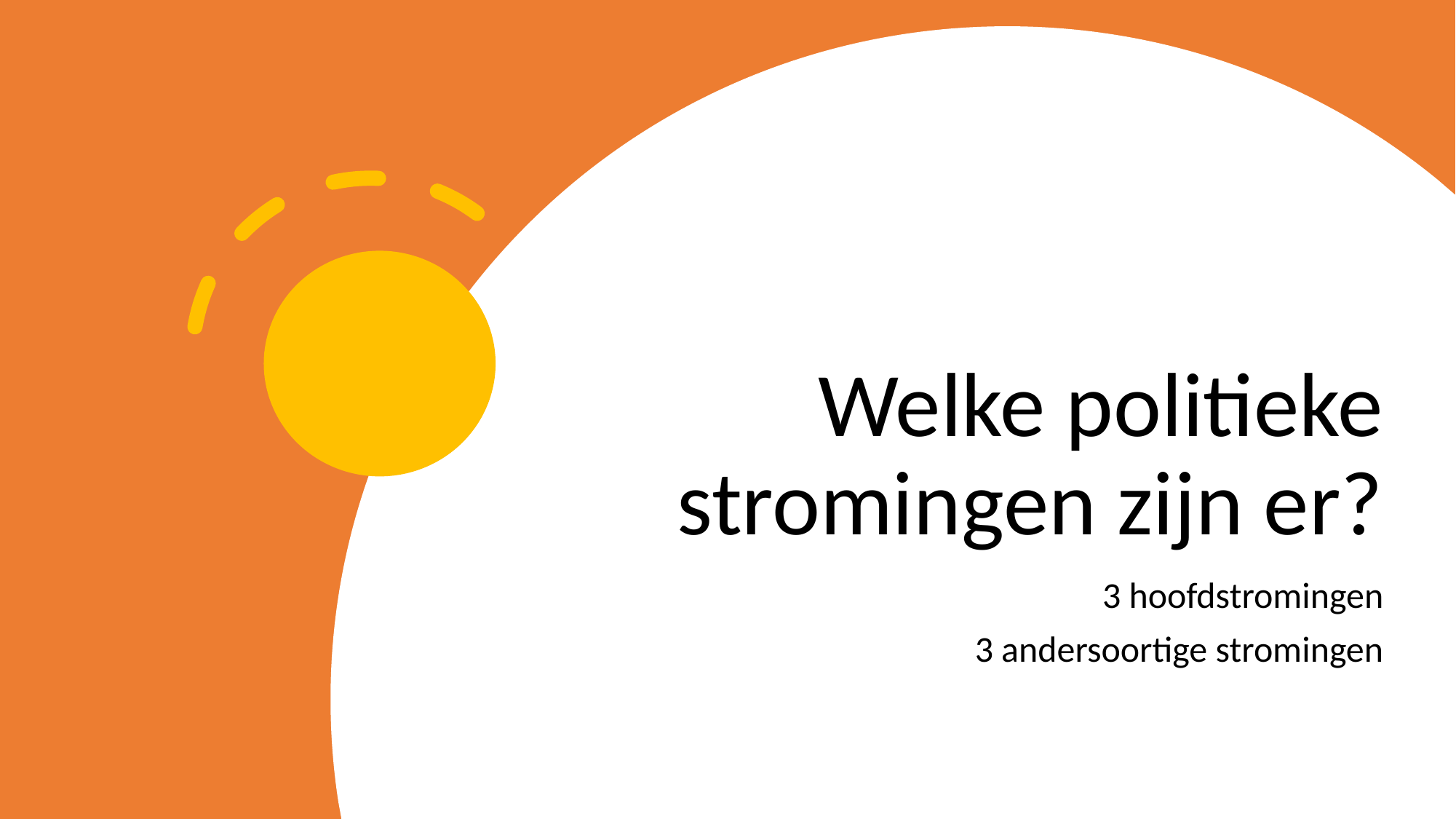

# Welke politieke stromingen zijn er?

3 hoofdstromingen
3 andersoortige stromingen